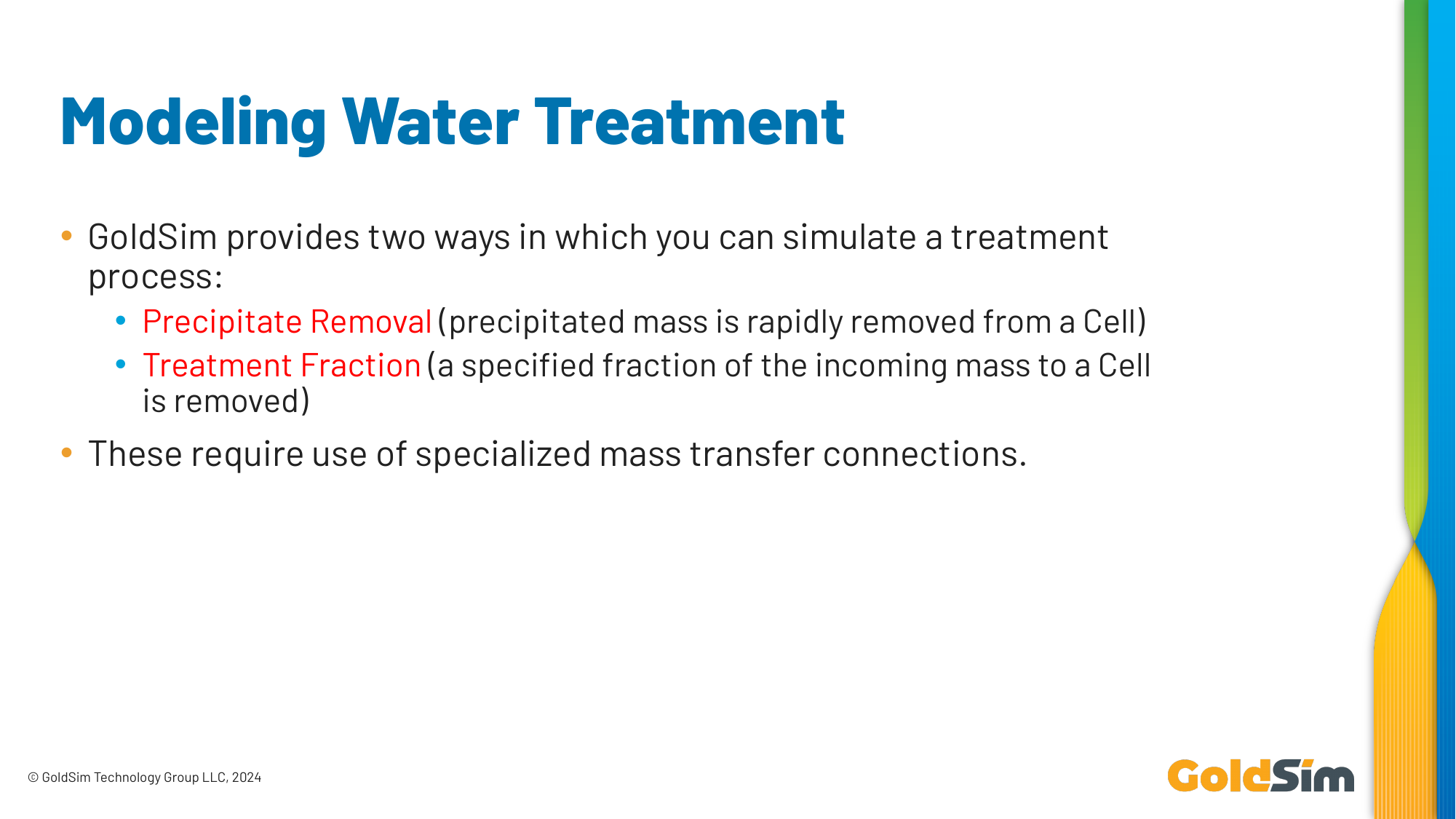

# Modeling Water Treatment
GoldSim provides two ways in which you can simulate a treatment process:
Precipitate Removal (precipitated mass is rapidly removed from a Cell)
Treatment Fraction (a specified fraction of the incoming mass to a Cell is removed)
These require use of specialized mass transfer connections.

© GoldSim Technology Group LLC, 2024